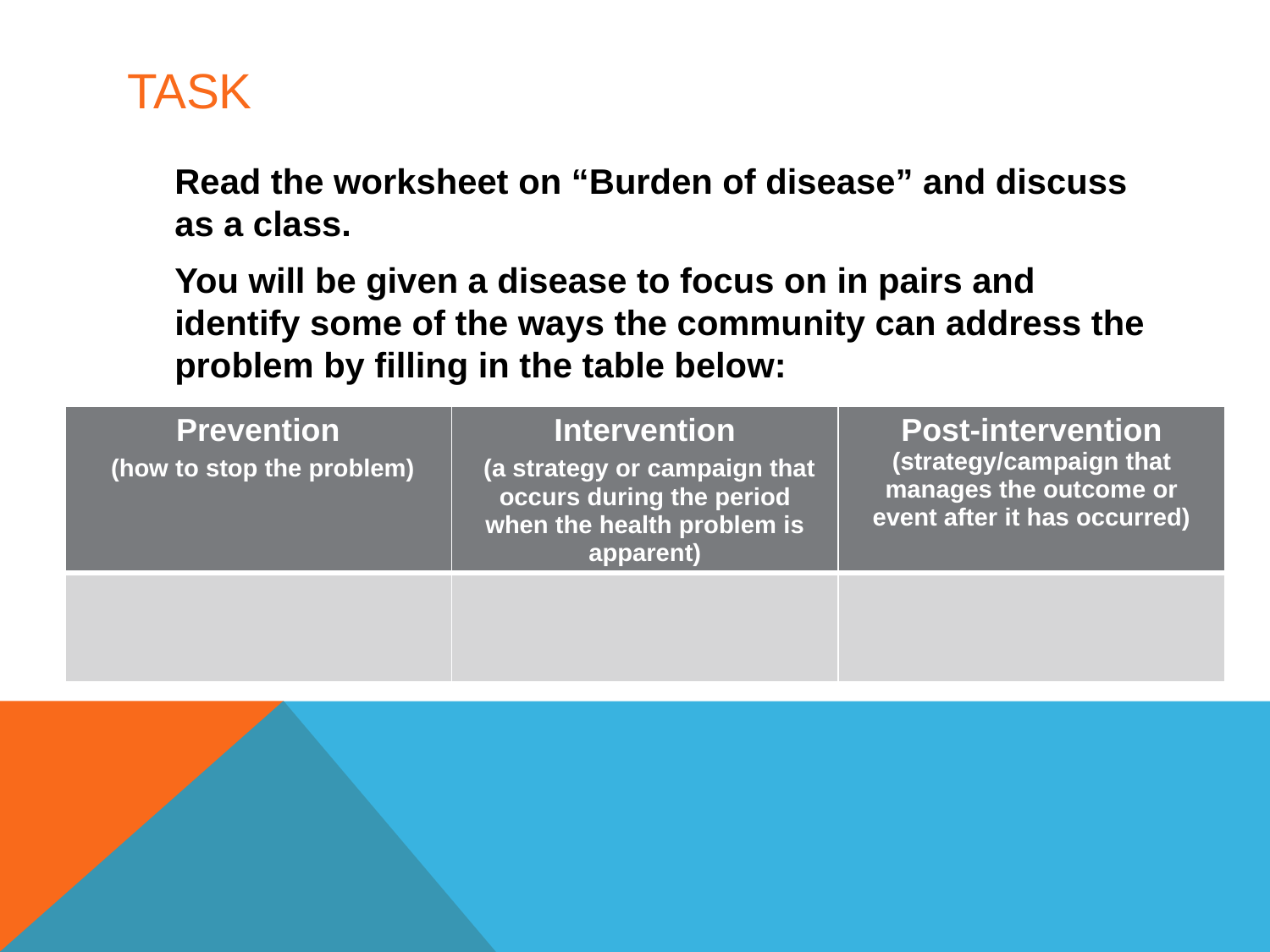

# task
	Read the worksheet on “Burden of disease” and discuss as a class.
	You will be given a disease to focus on in pairs and identify some of the ways the community can address the problem by filling in the table below:

| Prevention (how to stop the problem) | Intervention (a strategy or campaign that occurs during the period when the health problem is apparent) | Post-intervention (strategy/campaign that manages the outcome or event after it has occurred) |
| --- | --- | --- |
|  |  |  |